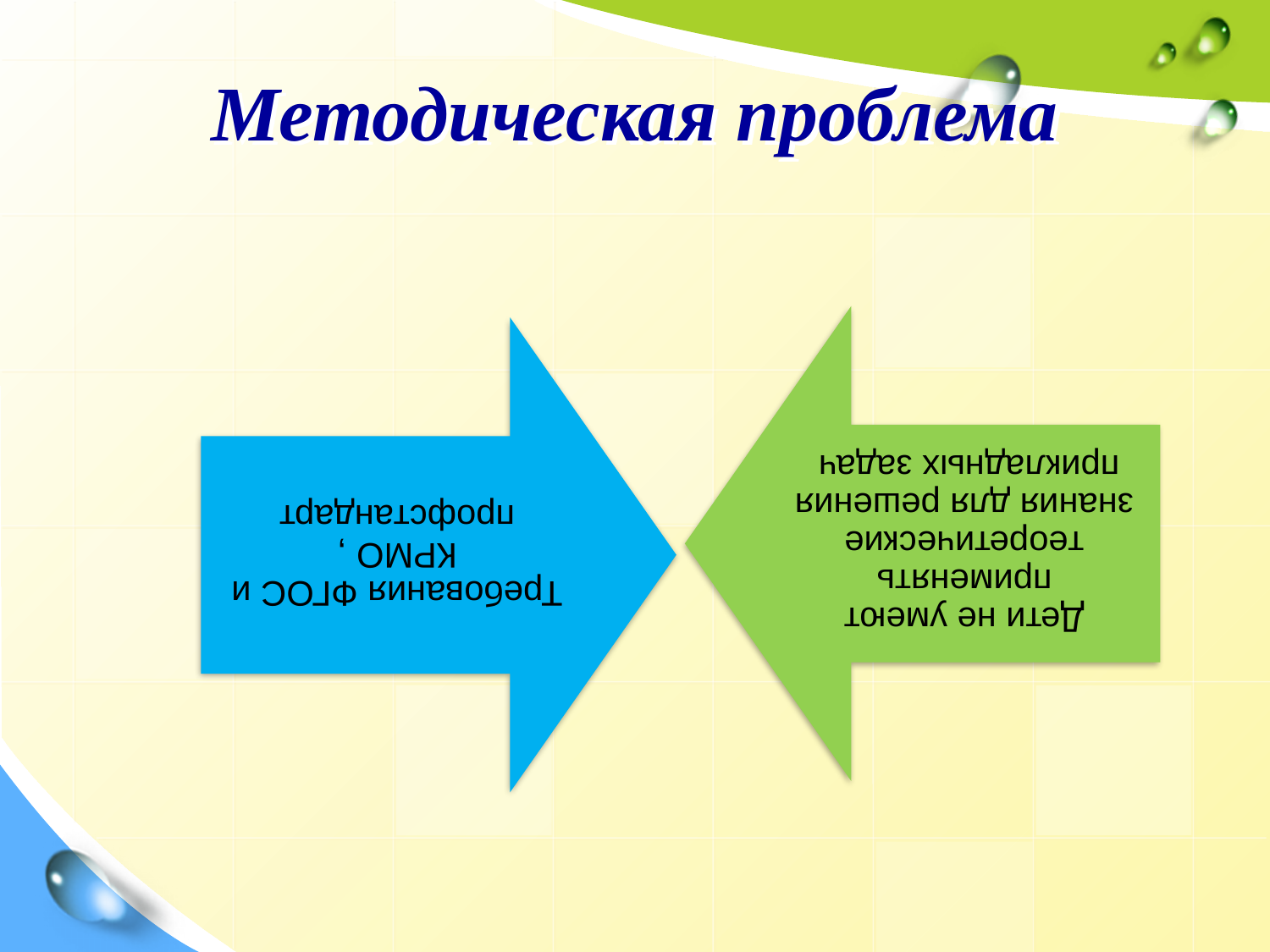

# Методическая проблема
Требования ФГОС и КРМО , профстандарт
Дети не умеют применять теоретические знания для решения прикладных задач